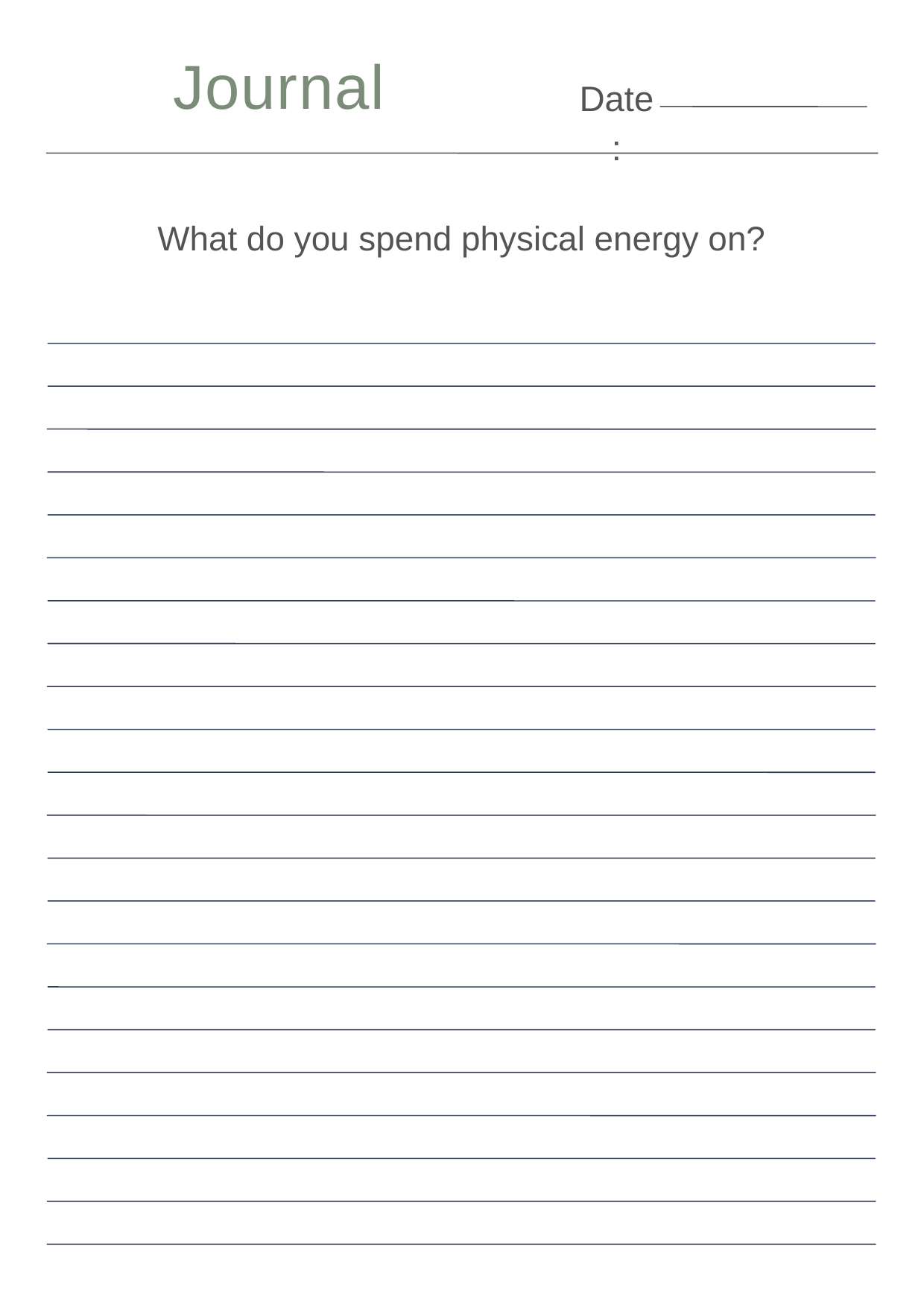

Journal
Date:

What do you spend physical energy on?